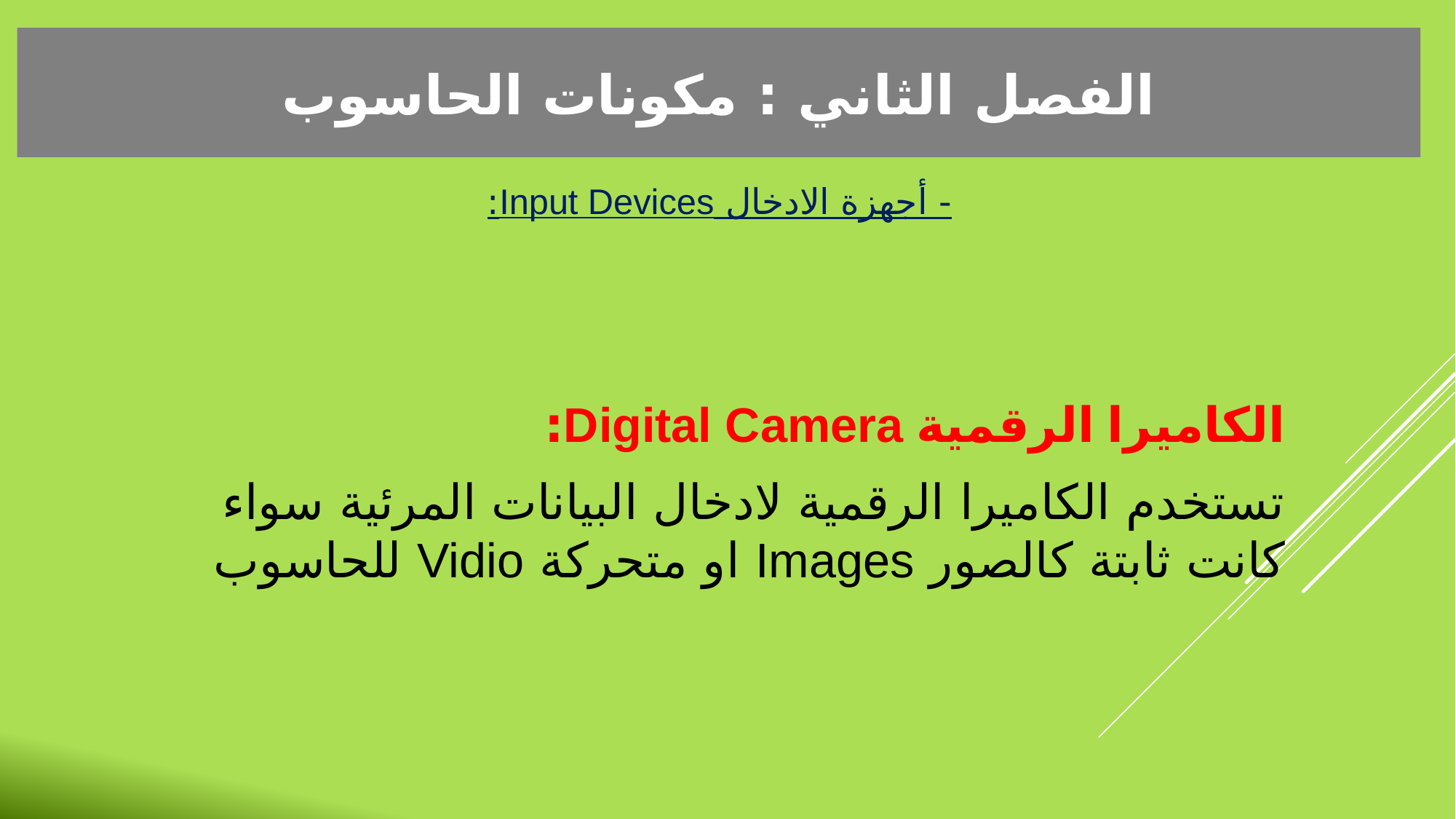

الفصل الثاني : مكونات الحاسوب
- أجهزة الادخال Input Devices:
الكاميرا الرقمية Digital Camera:
تستخدم الكاميرا الرقمية لادخال البيانات المرئية سواء كانت ثابتة كالصور Images او متحركة Vidio للحاسوب